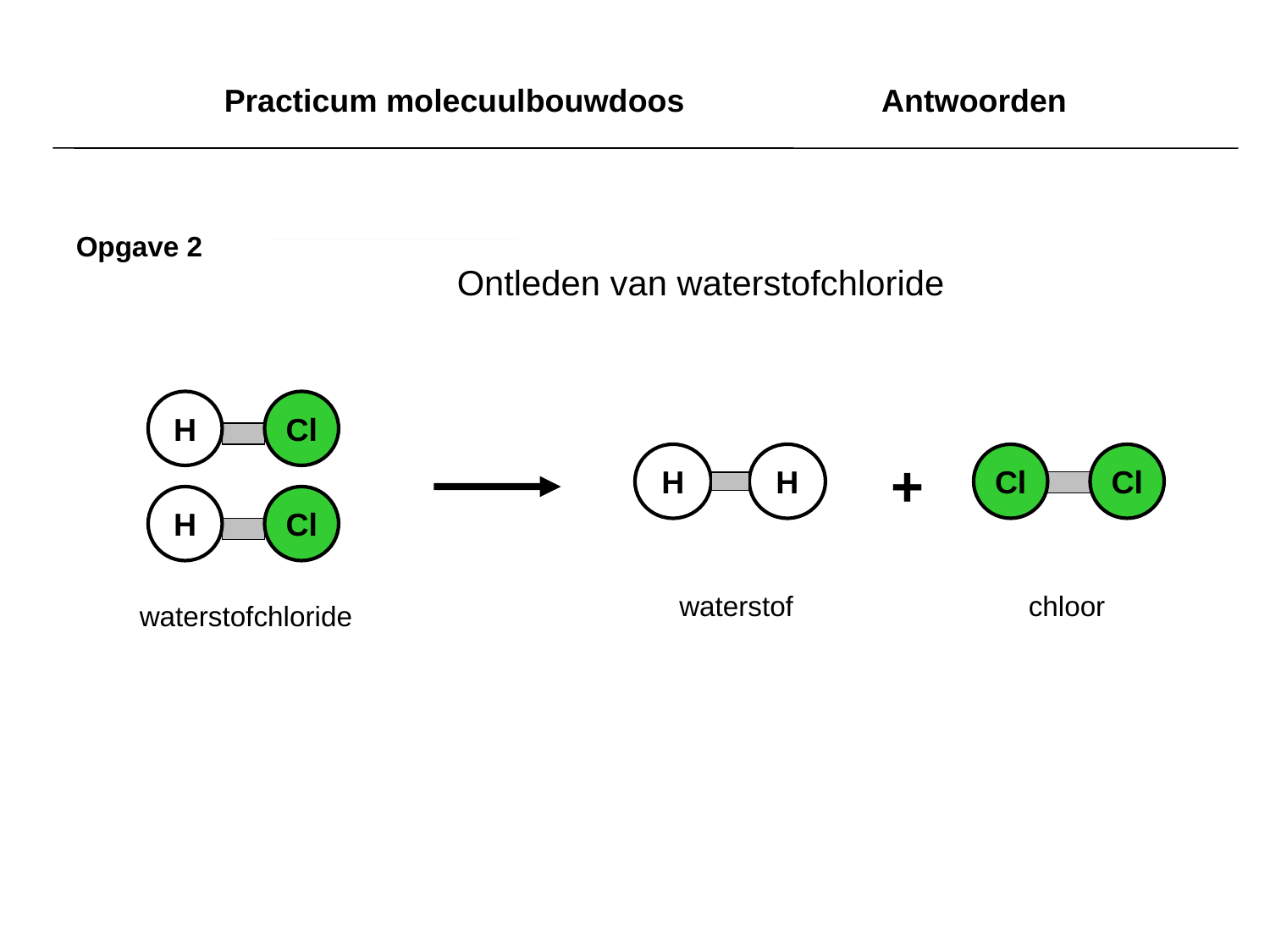

Practicum molecuulbouwdoos	                 Antwoorden

Opgave 2

Ontleden van waterstofchloride
H
Cl

H
H

+
Cl
Cl

H
Cl

waterstof
chloor
waterstofchloride